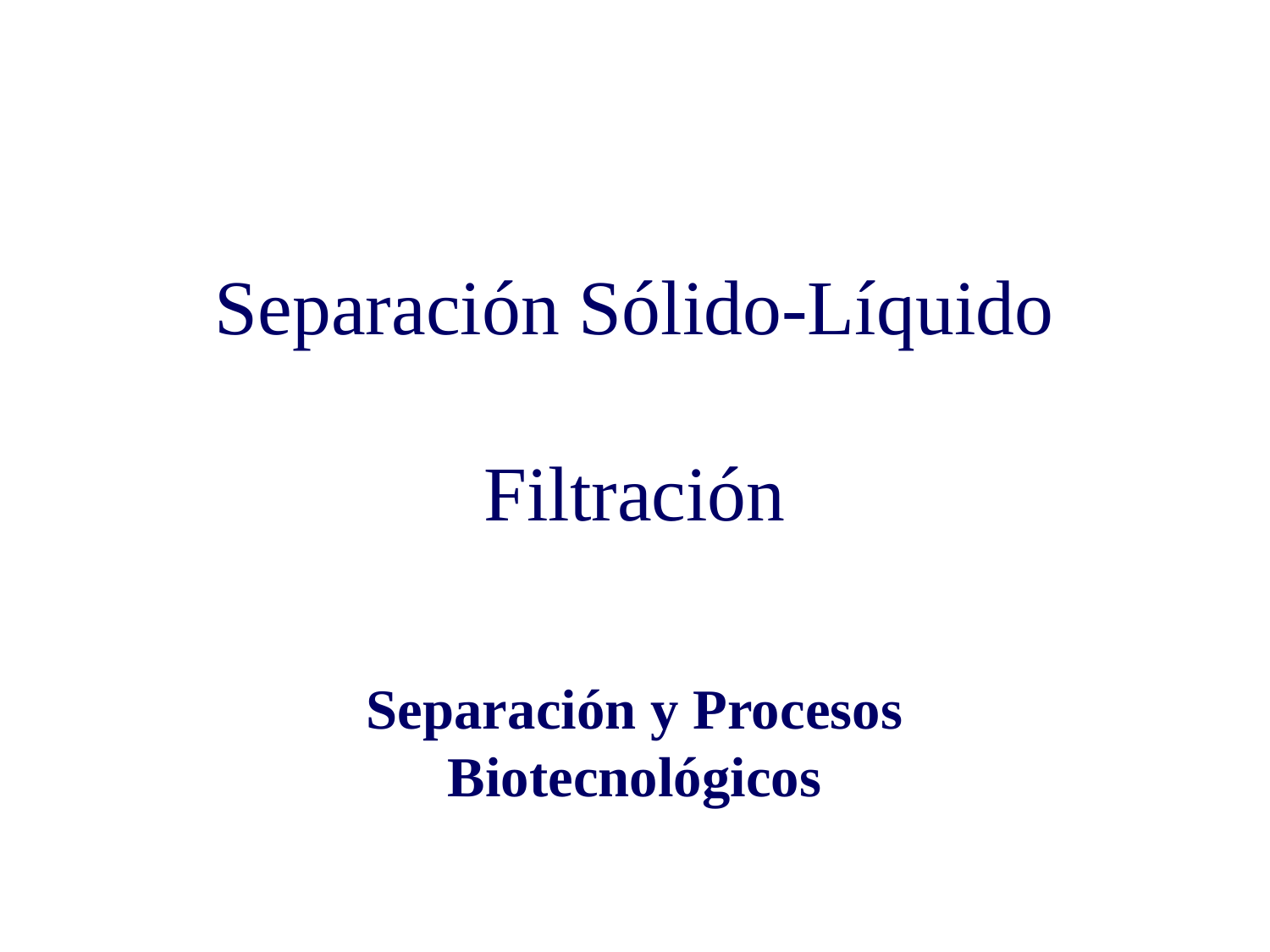

# Separación Sólido-Líquido Filtración
Separación y Procesos Biotecnológicos